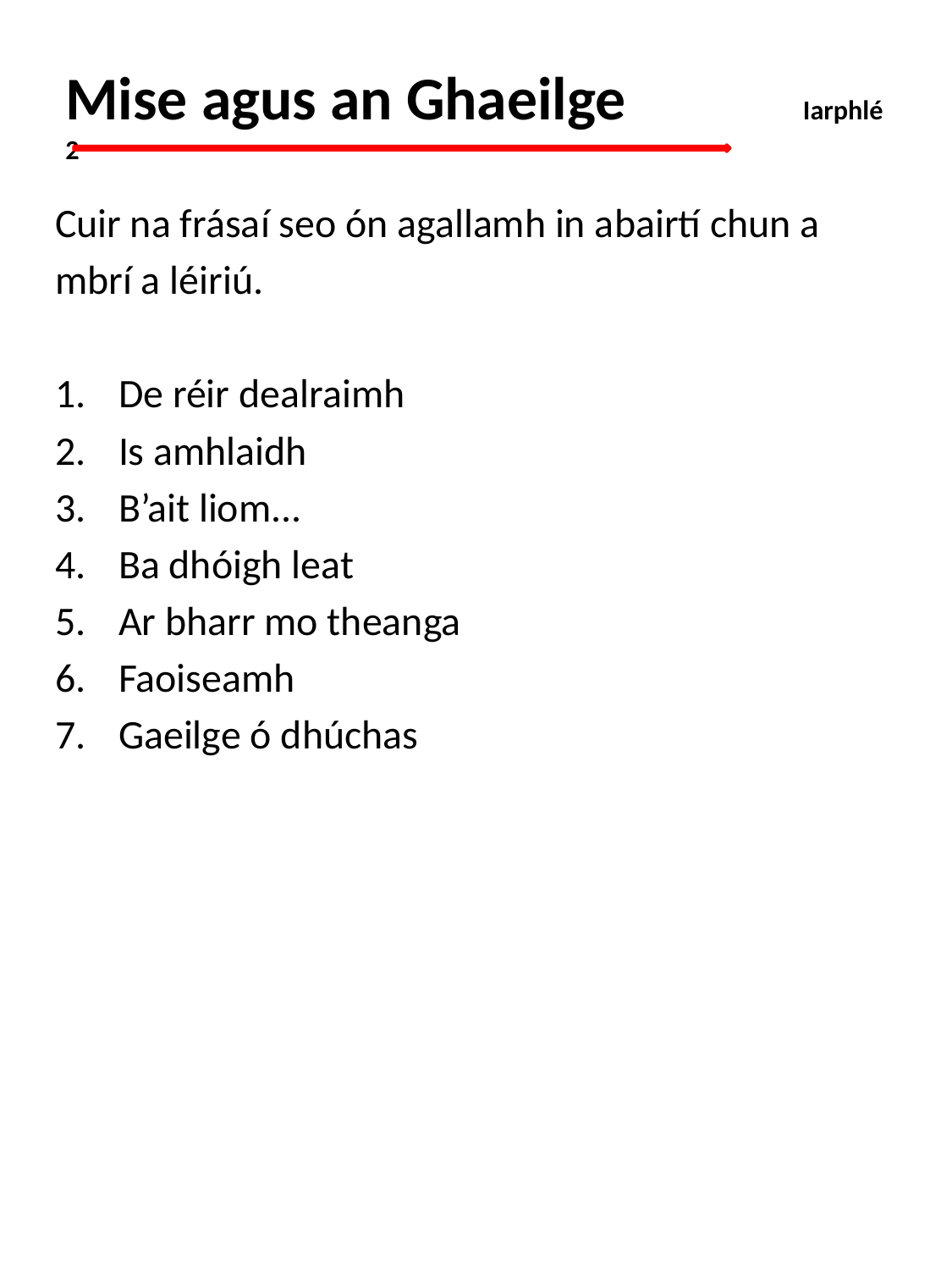

# Mise agus an Ghaeilge	      Iarphlé 2

Cuir na frásaí seo ón agallamh in abairtí chun a
mbrí a léiriú.

De réir dealraimh
Is amhlaidh
B’ait liom...
Ba dhóigh leat
Ar bharr mo theanga
Faoiseamh
Gaeilge ó dhúchas